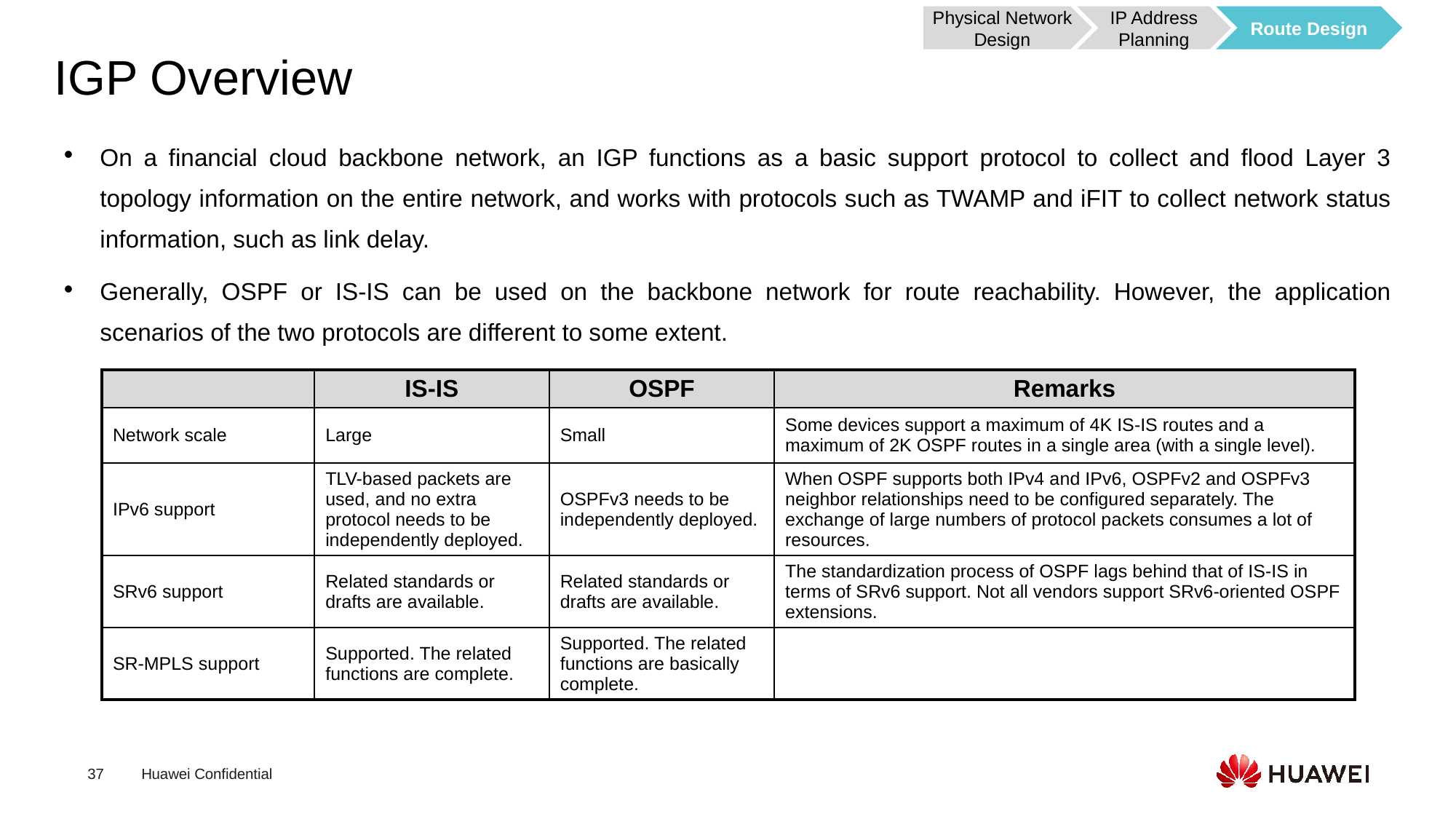

Physical Network Design
IP Address Planning
Route Design
# IGP Overview
On a financial cloud backbone network, an IGP functions as a basic support protocol to collect and flood Layer 3 topology information on the entire network, and works with protocols such as TWAMP and iFIT to collect network status information, such as link delay.
Generally, OSPF or IS-IS can be used on the backbone network for route reachability. However, the application scenarios of the two protocols are different to some extent.

|  | IS-IS | OSPF | Remarks |
| --- | --- | --- | --- |
| Network scale | Large | Small | Some devices support a maximum of 4K IS-IS routes and a maximum of 2K OSPF routes in a single area (with a single level). |
| IPv6 support | TLV-based packets are used, and no extra protocol needs to be independently deployed. | OSPFv3 needs to be independently deployed. | When OSPF supports both IPv4 and IPv6, OSPFv2 and OSPFv3 neighbor relationships need to be configured separately. The exchange of large numbers of protocol packets consumes a lot of resources. |
| SRv6 support | Related standards or drafts are available. | Related standards or drafts are available. | The standardization process of OSPF lags behind that of IS-IS in terms of SRv6 support. Not all vendors support SRv6-oriented OSPF extensions. |
| SR-MPLS support | Supported. The related functions are complete. | Supported. The related functions are basically complete. |  |